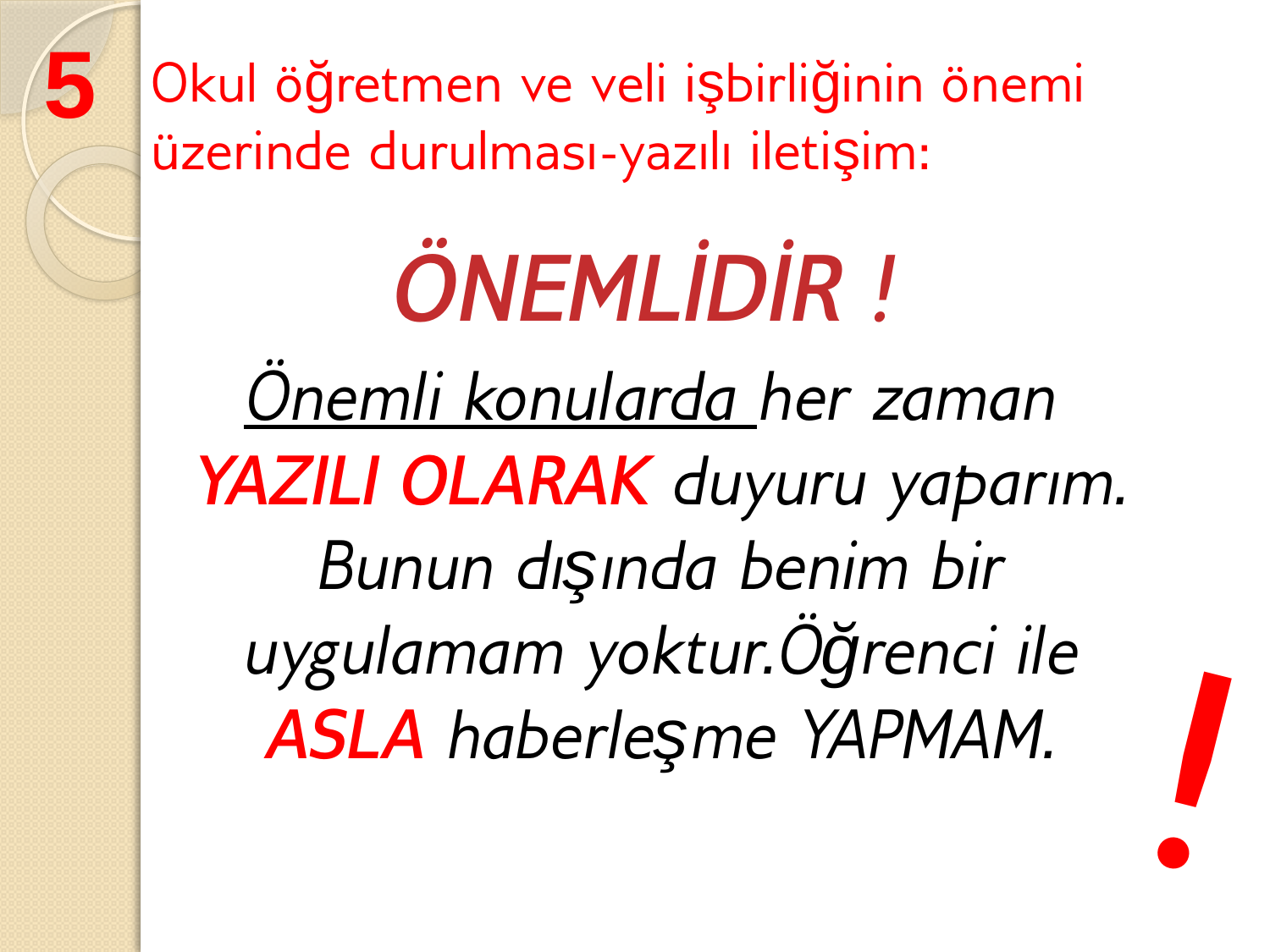

5
Okul öğretmen ve veli işbirliğinin önemi üzerinde durulması-yazılı iletişim:

Önemli konularda her zaman  YAZILI OLARAK duyuru yaparım. Bunun dışında benim bir uygulamam yoktur.Öğrenci ile ASLA haberleşme YAPMAM.

ÖNEMLİDİR !
!